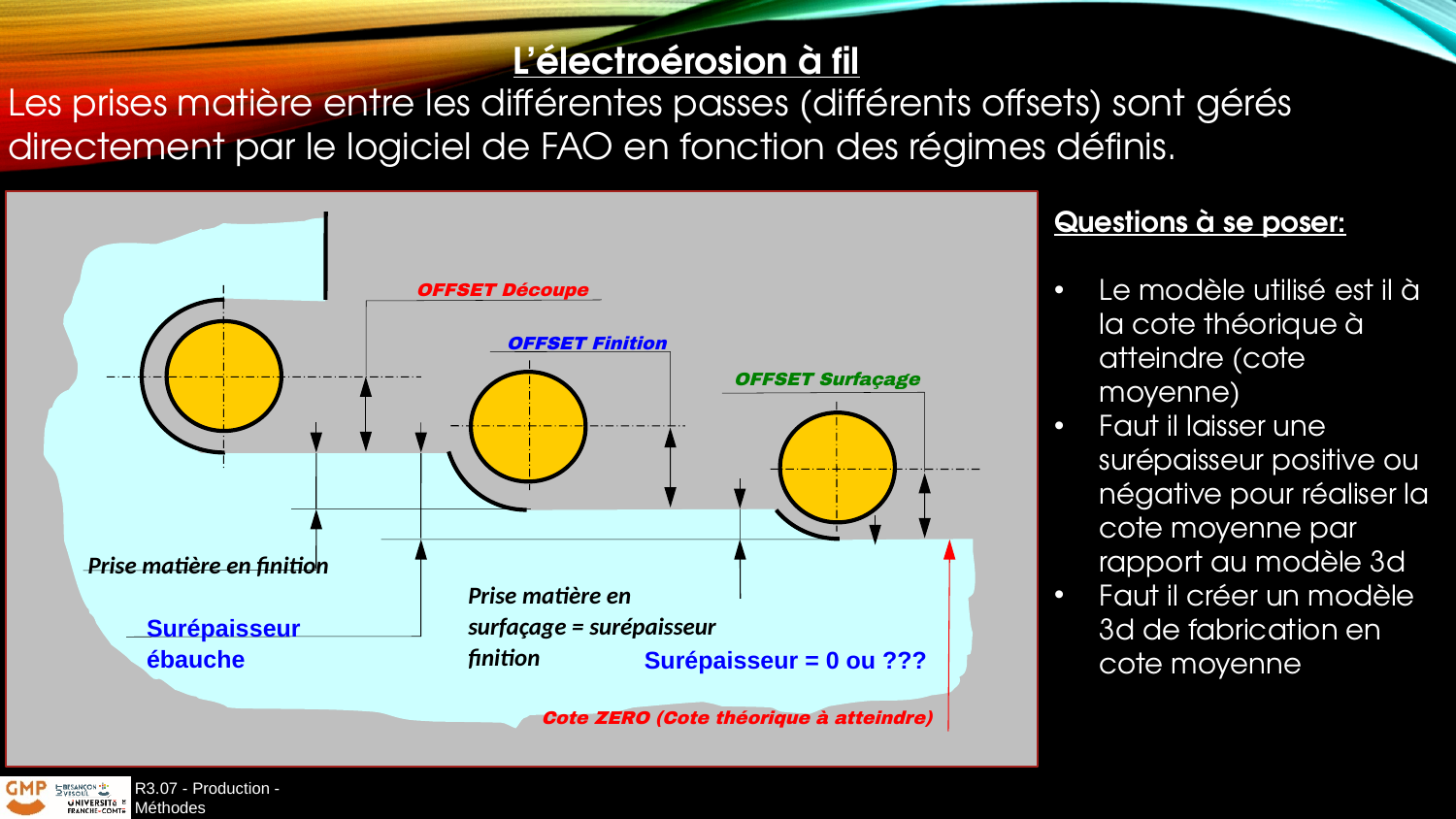

L’électroérosion à fil
Les prises matière entre les différentes passes (différents offsets) sont gérés directement par le logiciel de FAO en fonction des régimes définis.

OFFSET Découpe

OFFSET Finition
OFFSET Surfaçage

Prise matière en finition
Prise matière en surfaçage = surépaisseur finition
Surépaisseur ébauche
Surépaisseur = 0 ou ???
Cote ZERO (Cote théorique à atteindre)
Questions à se poser:

Le modèle utilisé est il à la cote théorique à atteindre (cote moyenne)
Faut il laisser une surépaisseur positive ou négative pour réaliser la cote moyenne par rapport au modèle 3d
Faut il créer un modèle 3d de fabrication en cote moyenne